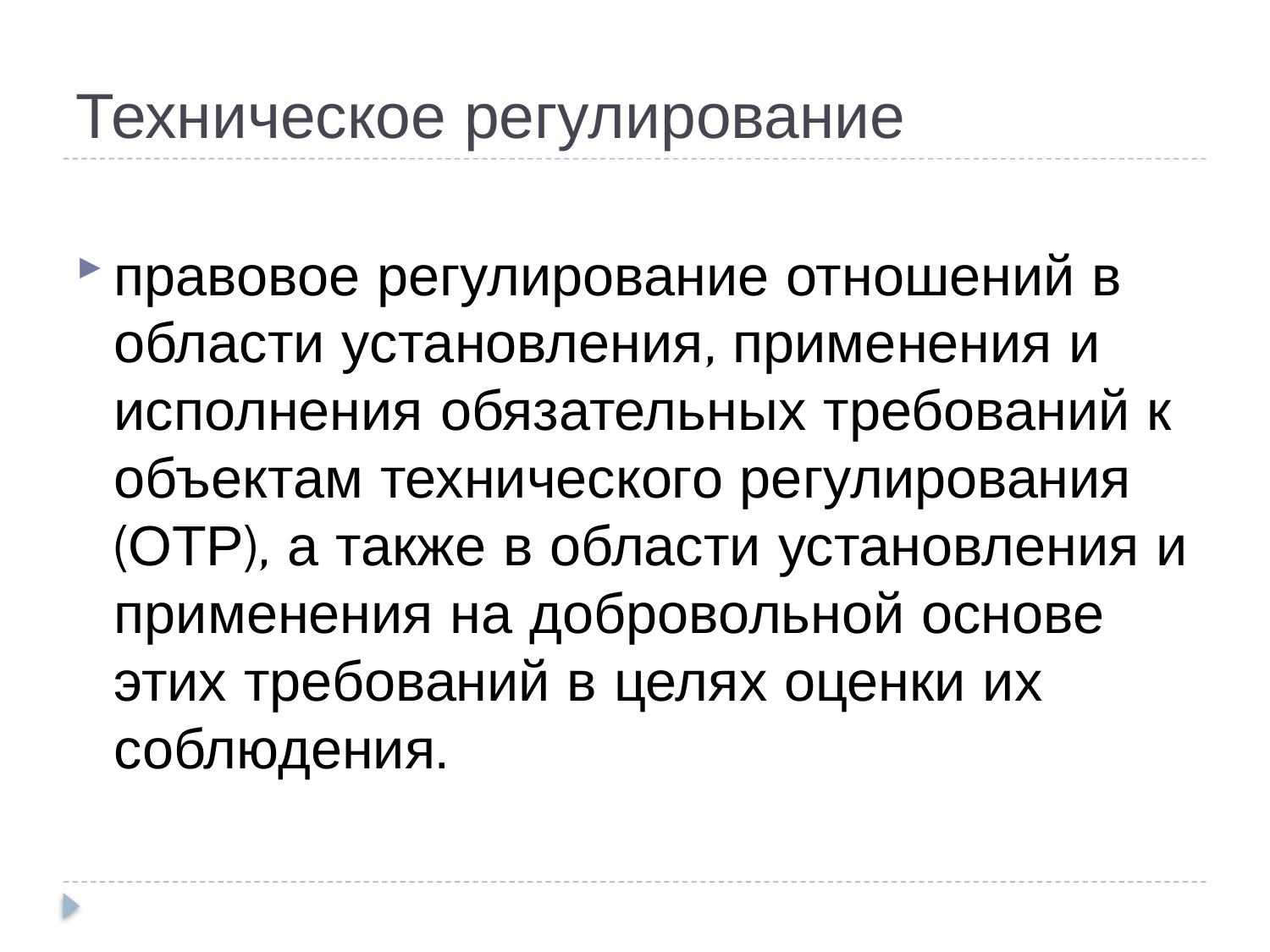

# Техническое регулирование
правовое регулирование отношений в области установления, применения и исполнения обязательных требований к объектам технического регулирования (ОТР), а также в области установления и применения на добровольной основе этих требований в целях оценки их соблюдения.